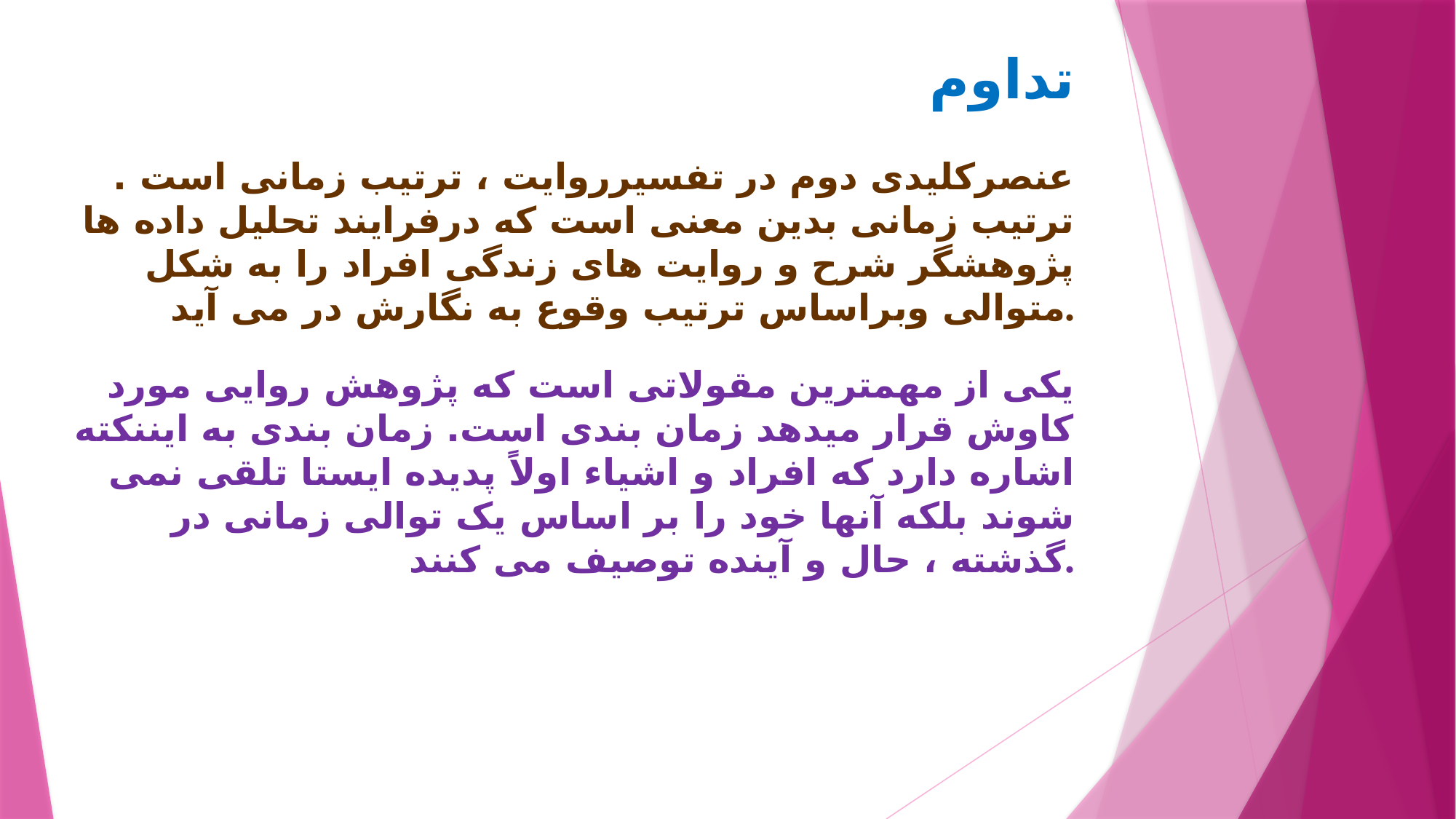

# تداوم عنصرکلیدی دوم در تفسیرروایت ، ترتیب زمانی است . ترتیب زمانی بدین معنی است که درفرایند تحلیل داده ها پژوهشگر شرح و روایت های زندگی افراد را به شکل متوالی وبراساس ترتیب وقوع به نگارش در می آید.
یکی از مهمترین مقولاتی است که پژوهش روایی مورد کاوش قرار میدهد زمان بندی است. زمان بندی به ایننکته اشاره دارد که افراد و اشیاء اولاً پدیده ایستا تلقی نمی شوند بلکه آنها خود را بر اساس یک توالی زمانی در گذشته ، حال و آینده توصیف می کنند.